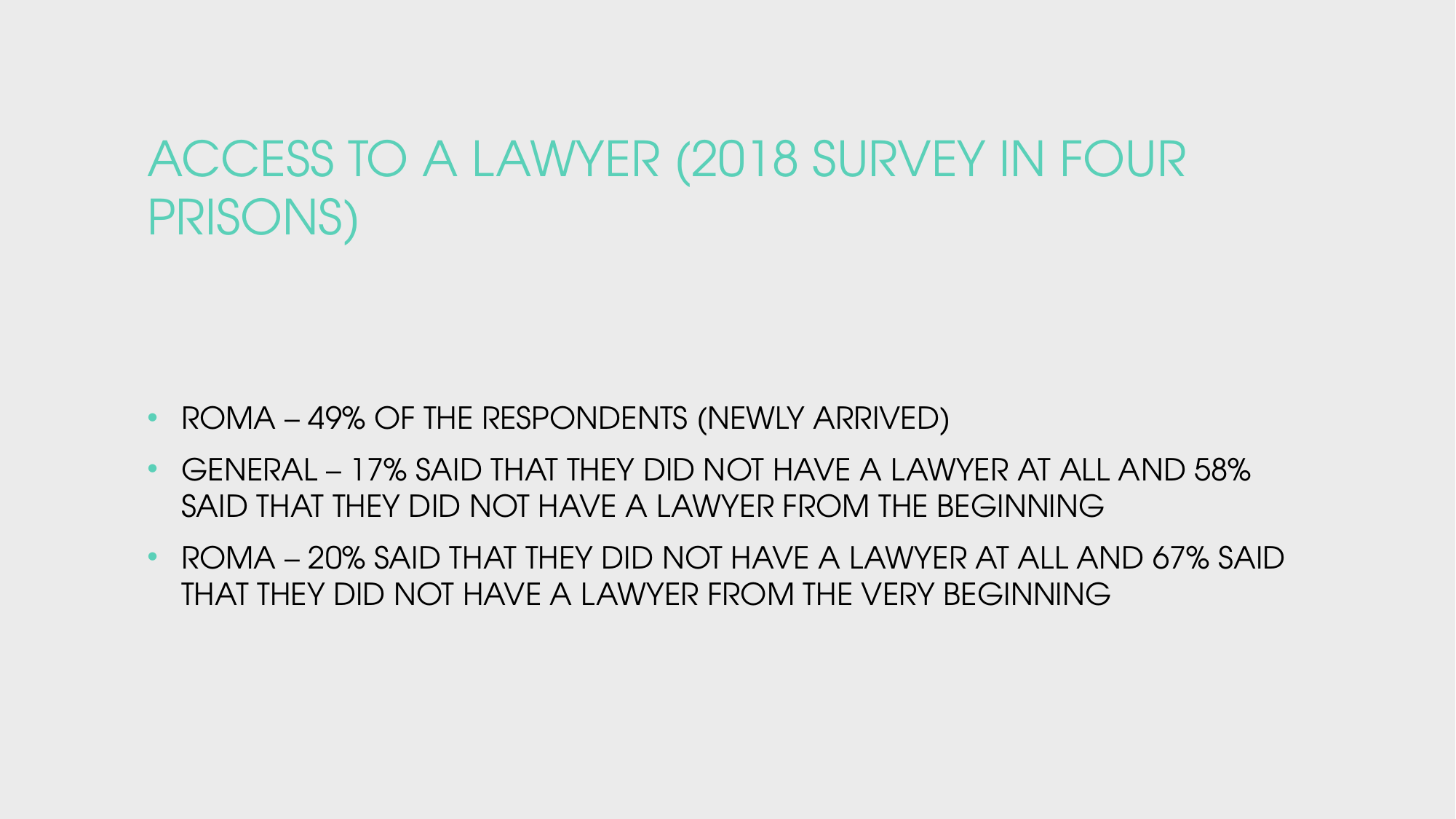

# Access to a lawyer (2018 survey in four prisons)
Roma – 49% of the respondents (newly arrived)
General – 17% said that they did not have a lawyer at all and 58% said that they did not have a lawyer from the beginning
Roma – 20% said that they did not have a lawyer at all and 67% said that they did not have a lawyer from the very beginning